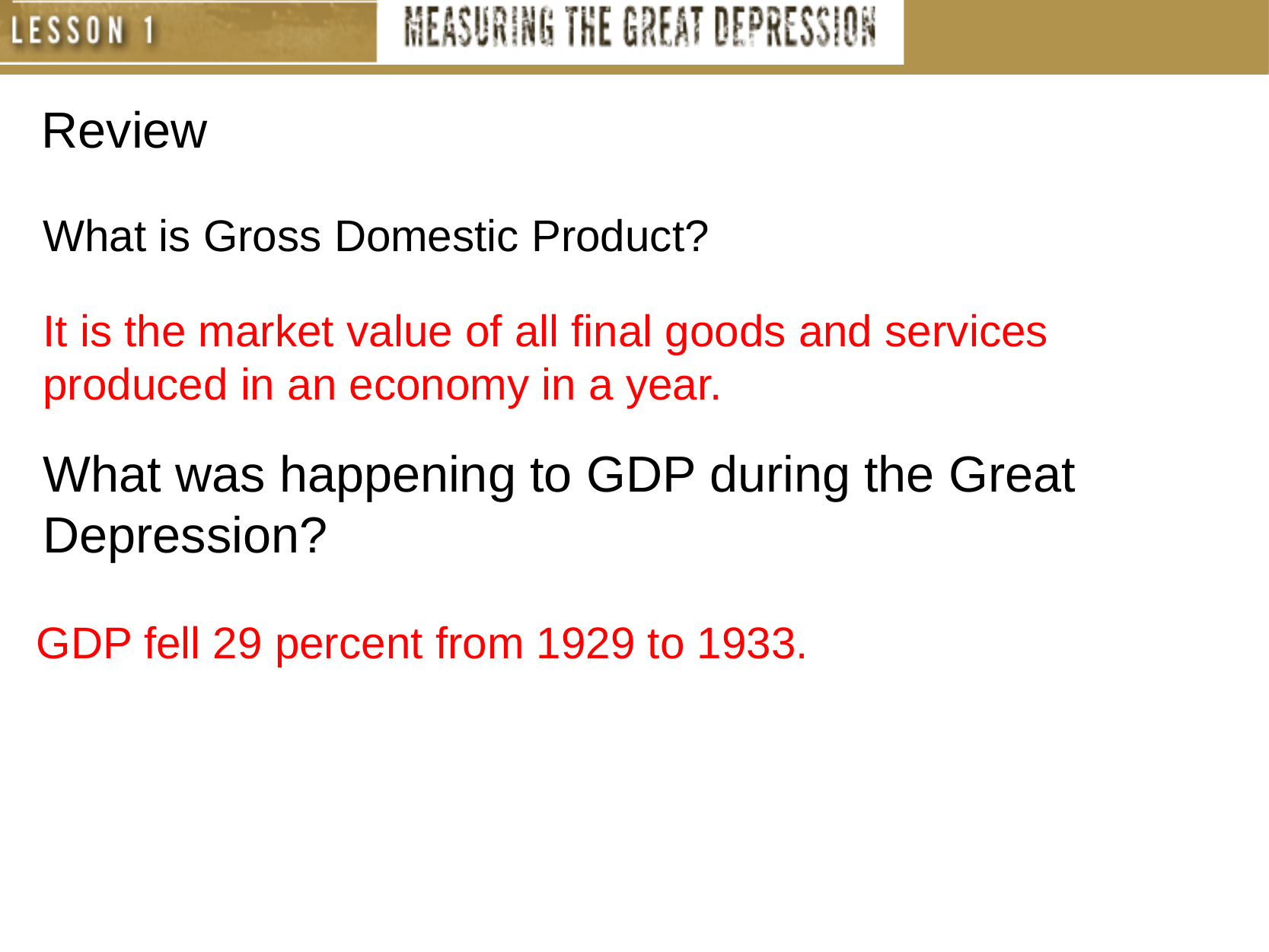

Review
What is Gross Domestic Product?
It is the market value of all final goods and services produced in an economy in a year.
What was happening to GDP during the Great Depression?
GDP fell 29 percent from 1929 to 1933.